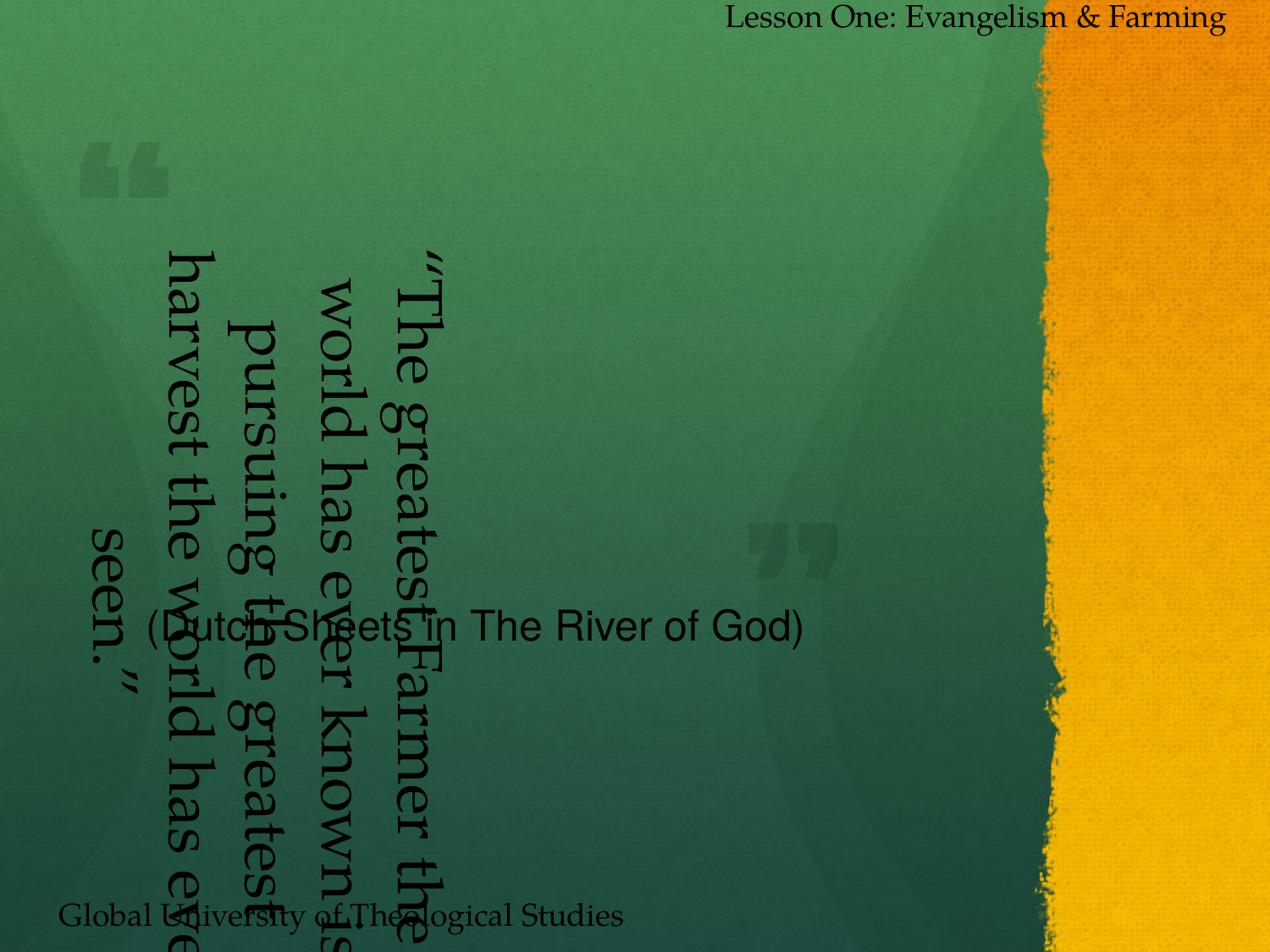

Lesson One: Evangelism & Farming

#
“
“The greatest Farmer the world has ever known is pursuing the greatest harvest the world has ever seen.”
”
(Dutch Sheets in The River of God)
Global University of Theological Studies